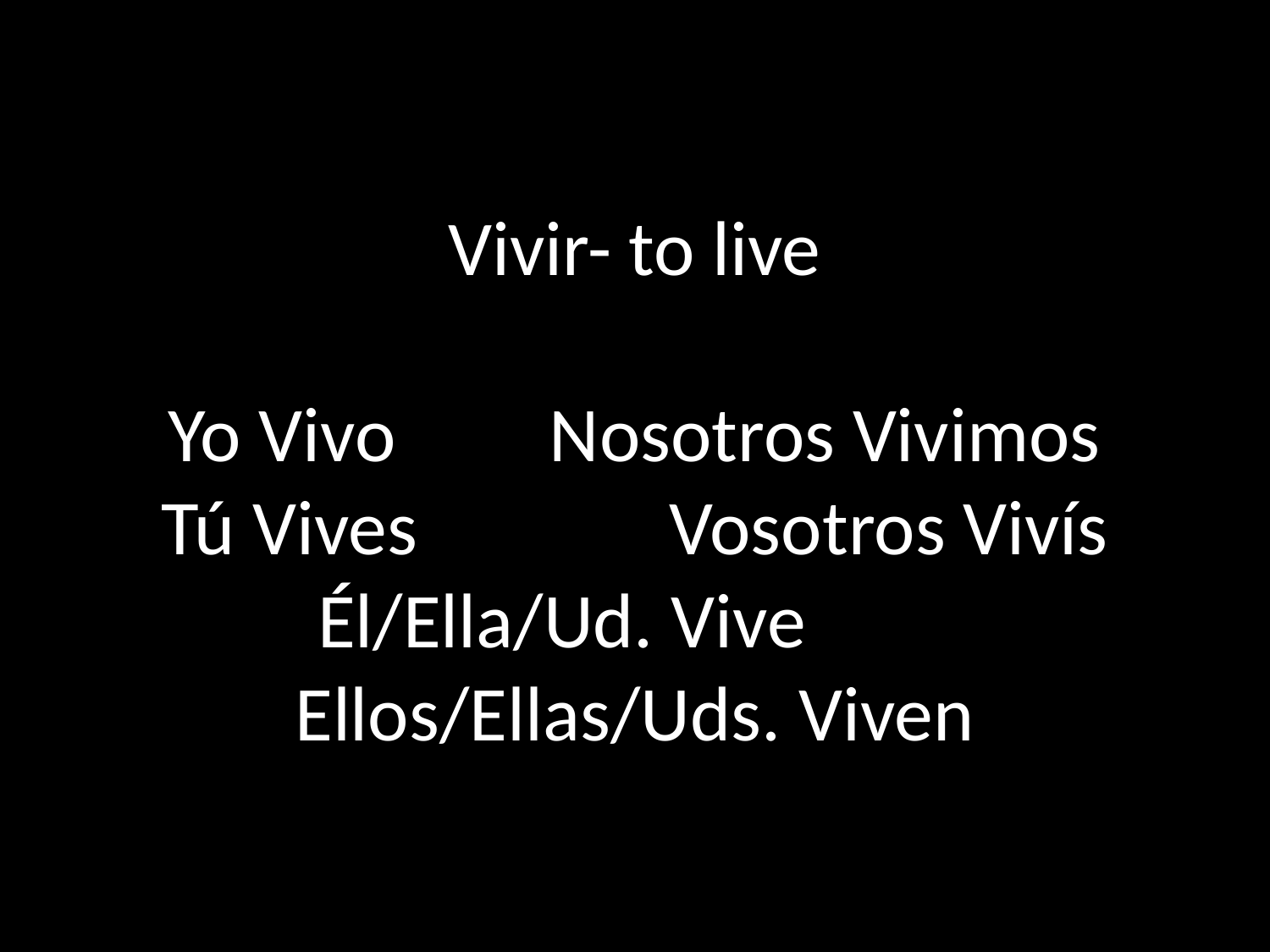

# Vivir- to live Yo Vivo		Nosotros Vivimos Tú Vives		Vosotros Vivís Él/Ella/Ud. Vive Ellos/Ellas/Uds. Viven